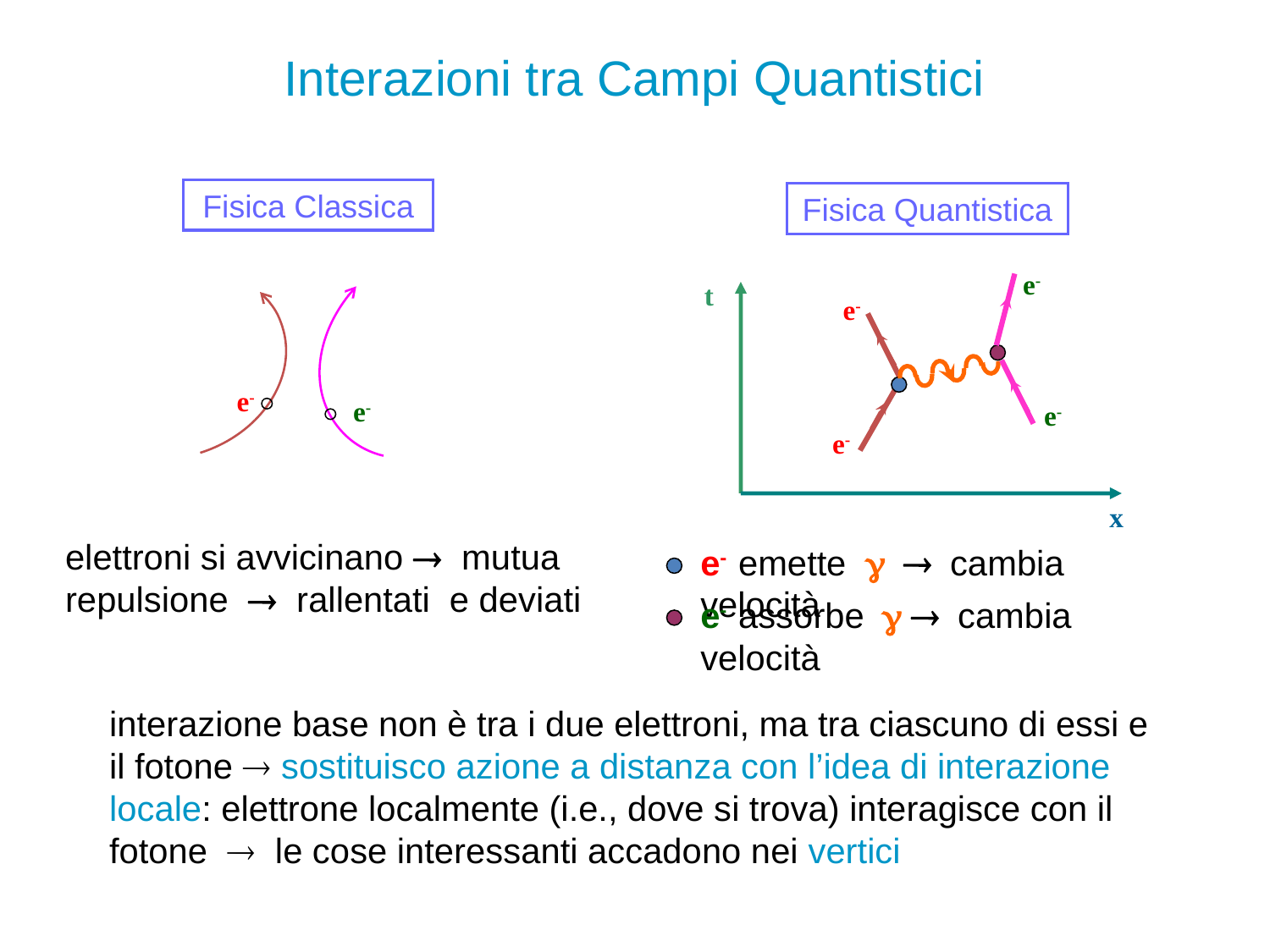

Interazioni tra Campi Quantistici
Fisica Classica

e-
e-

elettroni si avvicinano →  mutua repulsione  →  rallentati  e deviati
Fisica Quantistica
e-
t

e-

e-

e-

x
e-  emette  γ  →  cambia velocità

e-  assorbe  γ →  cambia velocità

interazione base non è tra i due elettroni, ma tra ciascuno di essi e il fotone → sostituisco azione a distanza con l’idea di interazione locale: elettrone localmente (i.e., dove si trova) interagisce con il fotone  →  le cose interessanti accadono nei vertici